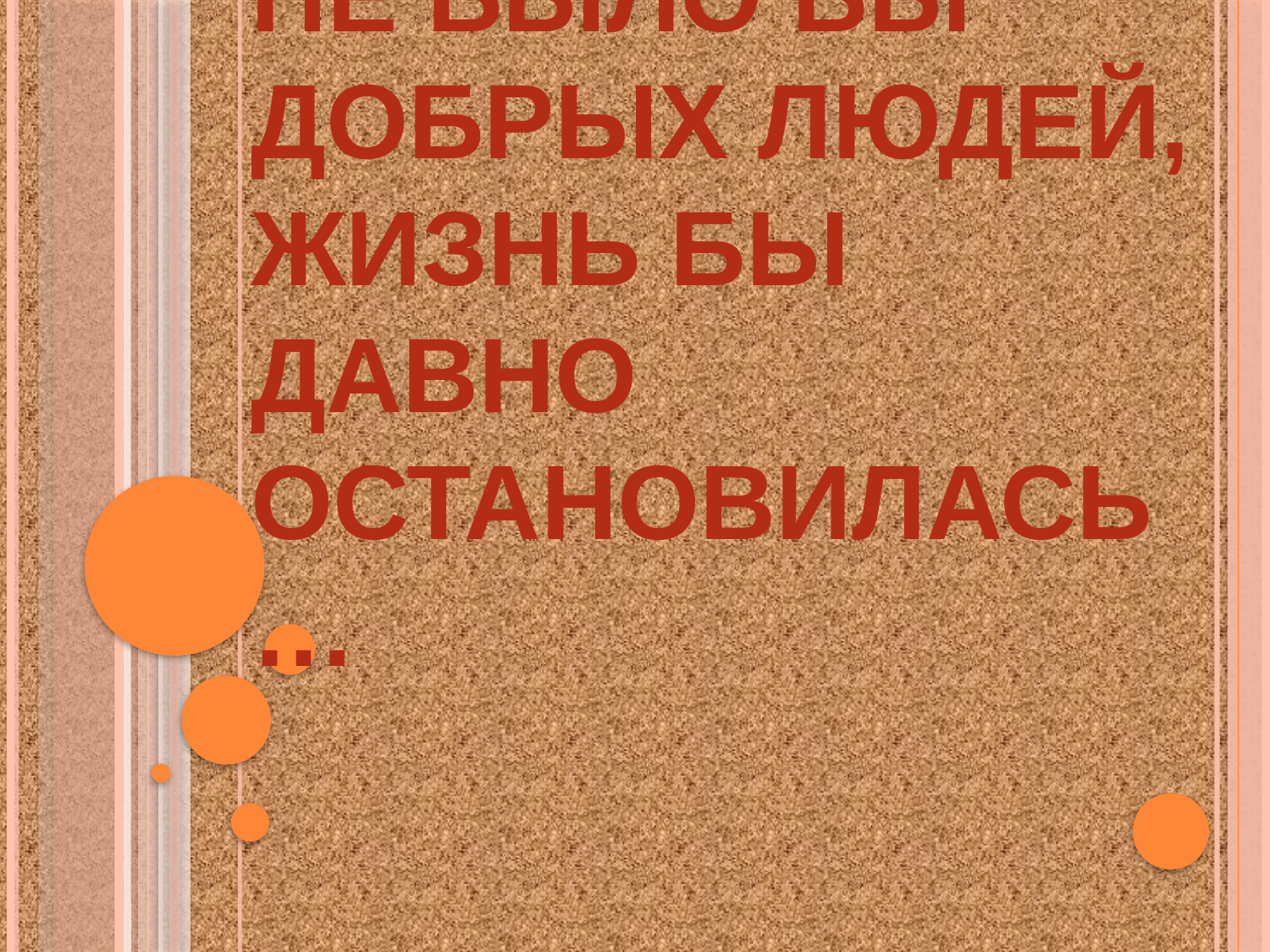

# Не было бы добрых людей, жизнь бы давно остановилась…